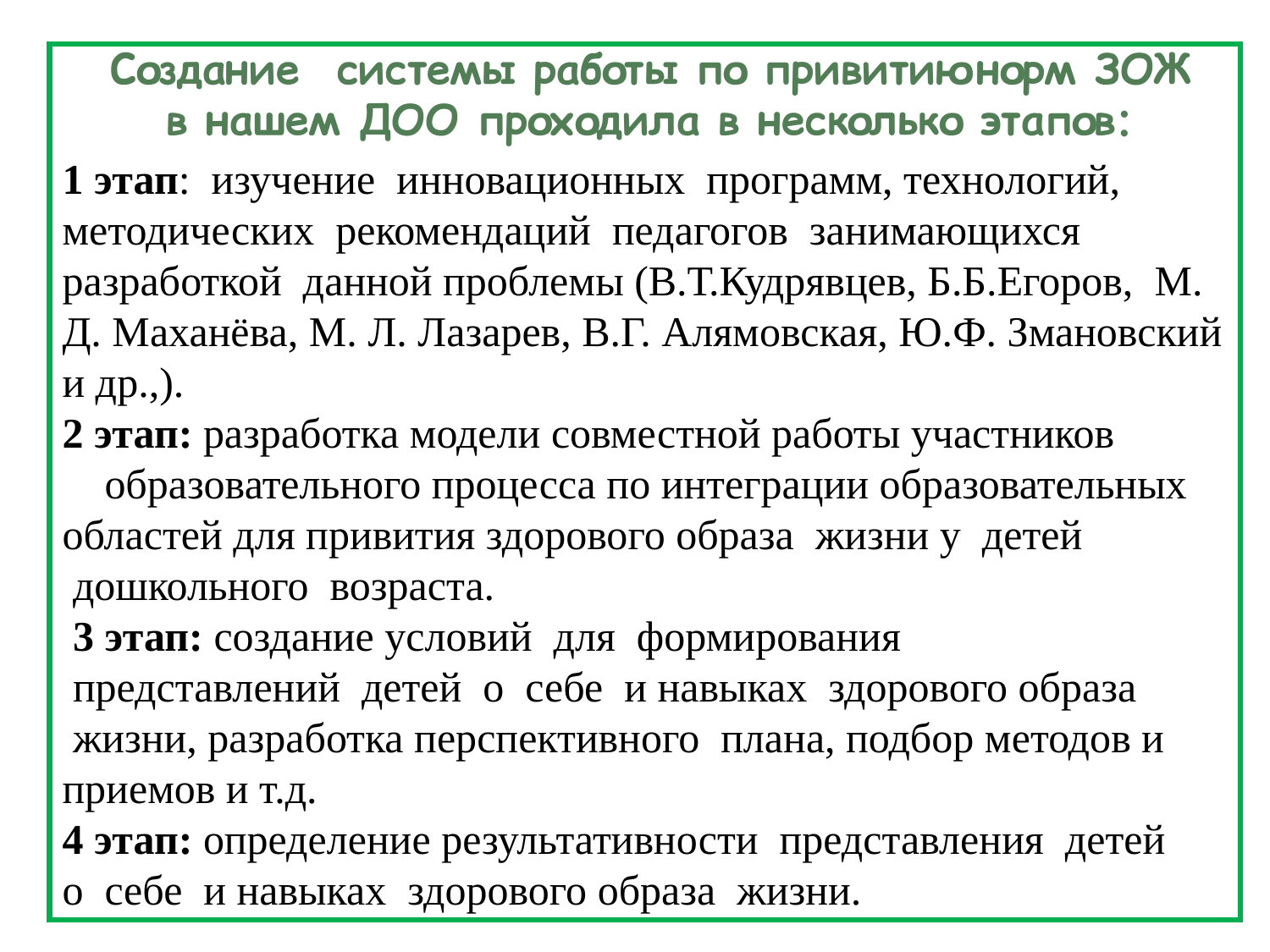

Создание  системы работы по привитию норм ЗОЖ в нашем ДОО проходила в несколько этапов:

1 этап:  изучение  инновационных  программ, технологий, методических  рекомендаций  педагогов  занимающихся разработкой  данной проблемы (В.Т.Кудрявцев, Б.Б.Егоров,  М. Д. Маханёва, М. Л. Лазарев, В.Г. Алямовская, Ю.Ф. Змановский и др.,).
2 этап: разработка модели совместной работы участников
    образовательного процесса по интеграции образовательных
областей для привития здорового образа  жизни у  детей
 дошкольного  возраста.
 3 этап: создание условий  для  формирования
 представлений  детей  о  себе  и навыках  здорового образа
 жизни, разработка перспективного  плана, подбор методов и приемов и т.д.
4 этап: определение результативности  представления  детей
о  себе  и навыках  здорового образа  жизни.